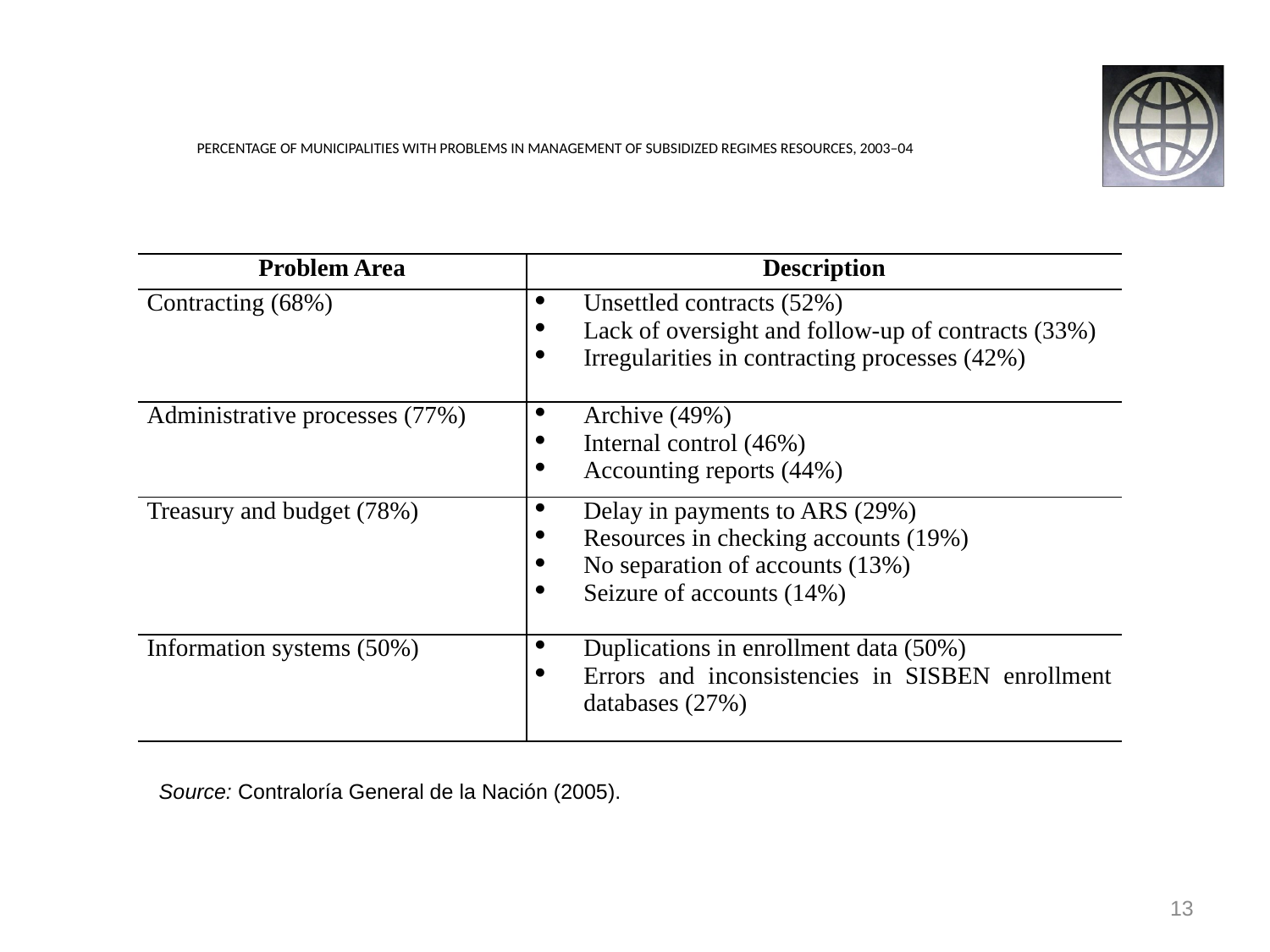

# PERCENTAGE OF MUNICIPALITIES WITH PROBLEMS IN MANAGEMENT OF SUBSIDIZED REGIMES RESOURCES, 2003–04
| Problem Area | Description |
| --- | --- |
| Contracting (68%) | Unsettled contracts (52%) Lack of oversight and follow-up of contracts (33%) Irregularities in contracting processes (42%) |
| Administrative processes (77%) | Archive (49%) Internal control (46%) Accounting reports (44%) |
| Treasury and budget (78%) | Delay in payments to ARS (29%) Resources in checking accounts (19%) No separation of accounts (13%) Seizure of accounts (14%) |
| Information systems (50%) | Duplications in enrollment data (50%) Errors and inconsistencies in SISBEN enrollment databases (27%) |
 Source: Contraloría General de la Nación (2005).
13